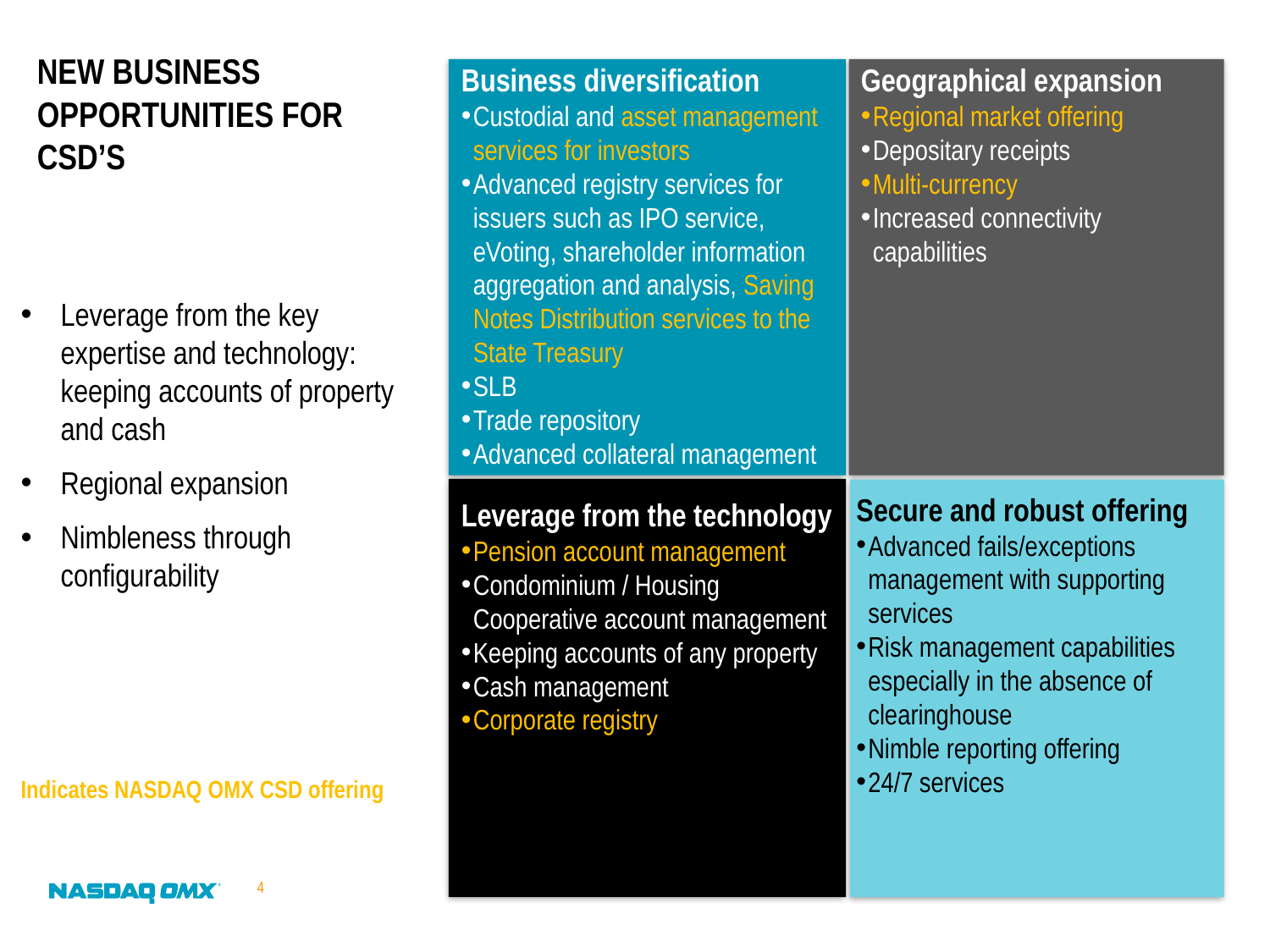

# New business opportunities for CSD’s
Business diversification
Custodial and asset management services for investors
Advanced registry services for issuers such as IPO service, eVoting, shareholder information aggregation and analysis, Saving Notes Distribution services to the State Treasury
SLB
Trade repository
Advanced collateral management
Geographical expansion
Regional market offering
Depositary receipts
Multi-currency
Increased connectivity capabilities
Leverage from the key expertise and technology: keeping accounts of property and cash
Regional expansion
Nimbleness through configurability

Indicates NASDAQ OMX CSD offering
Secure and robust offering
Advanced fails/exceptions management with supporting services
Risk management capabilities especially in the absence of clearinghouse
Nimble reporting offering
24/7 services
Leverage from the technology
Pension account management
Condominium / Housing Cooperative account management
Keeping accounts of any property
Cash management
Corporate registry
4